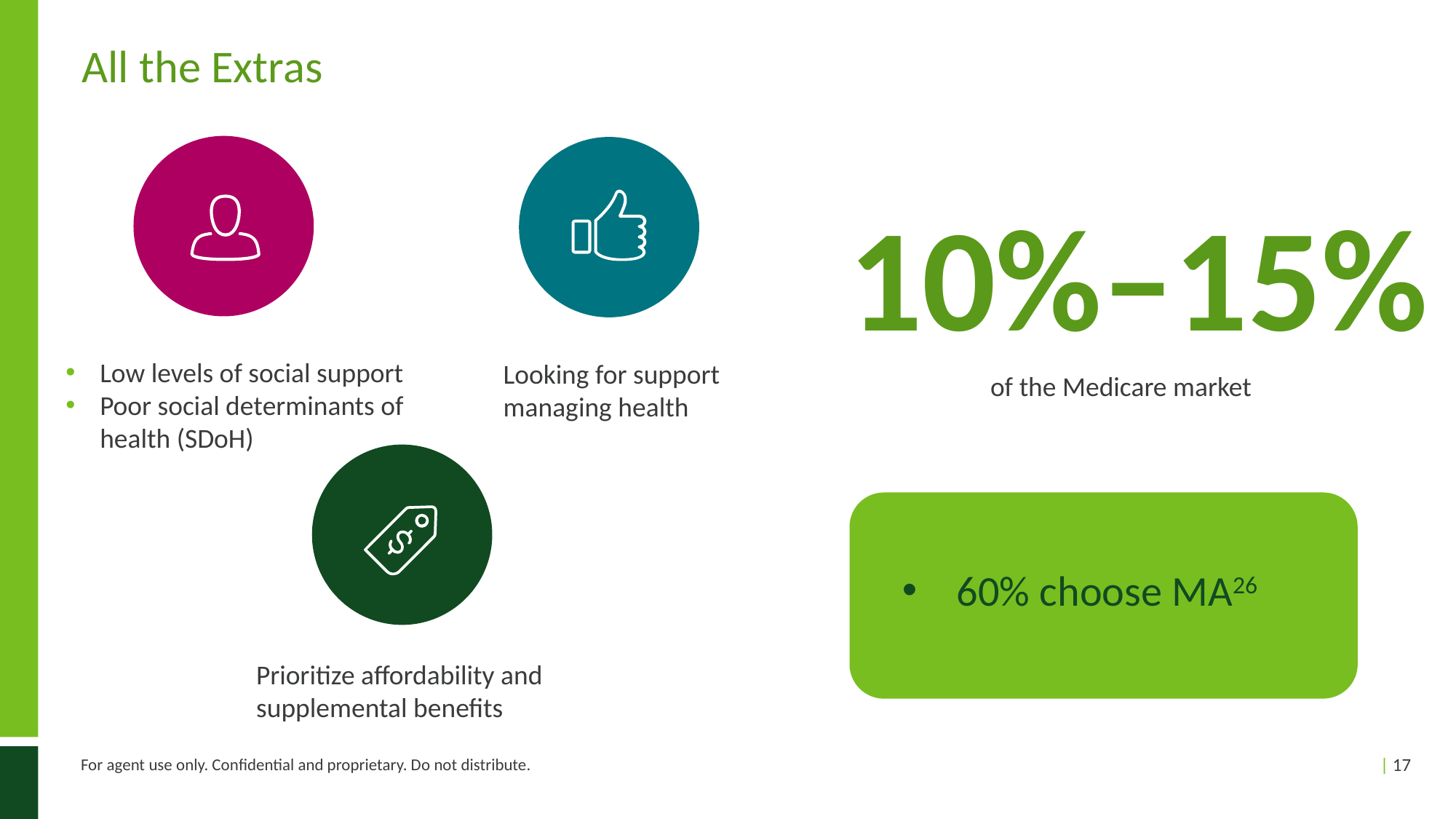

# All the Extras

10%–15%

Low levels of social support
Poor social determinants of health (SDoH)
Looking for support managing health
of the Medicare market

60% choose MA26
Prioritize affordability and supplemental benefits